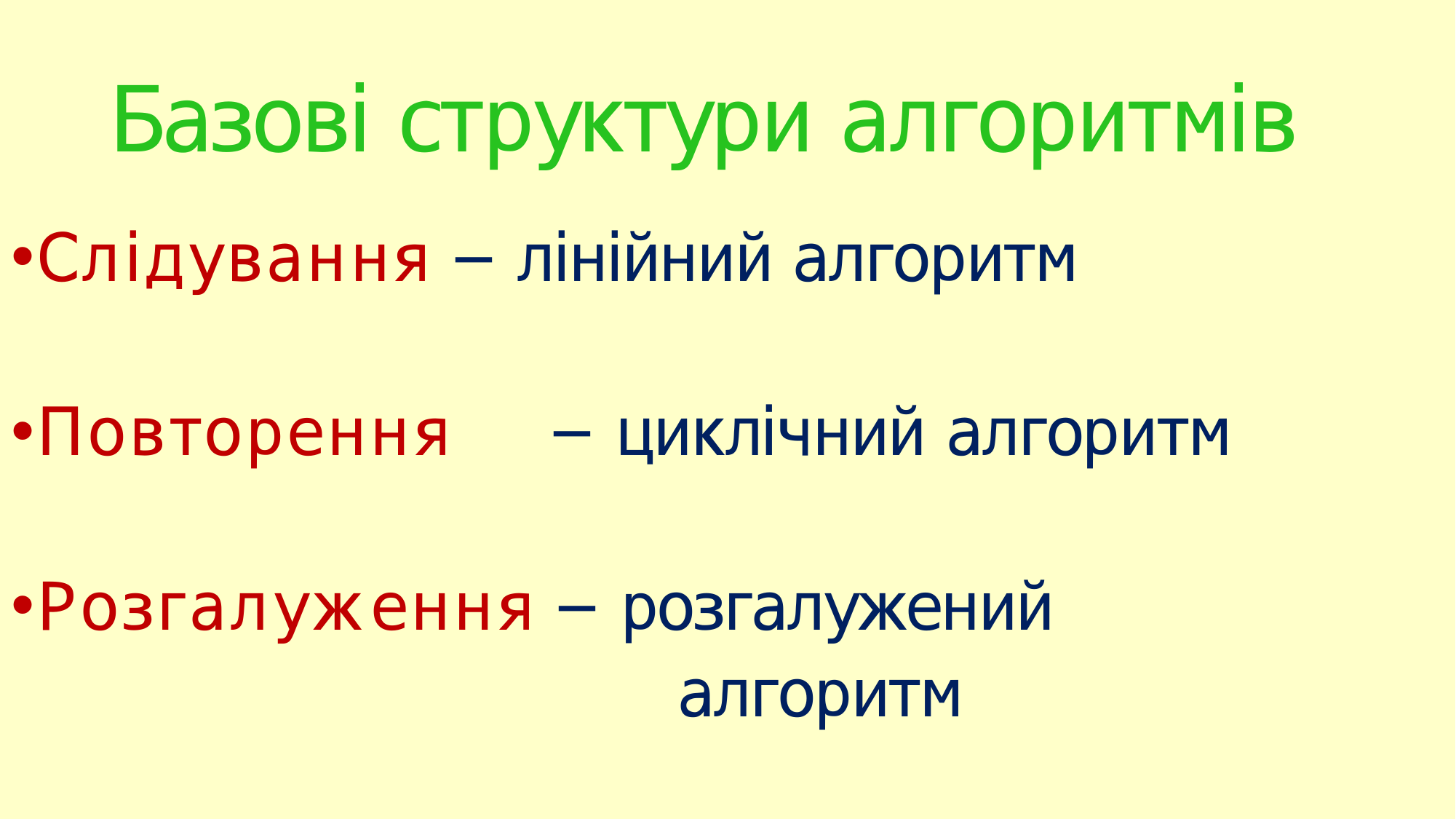

# Базові структури алгоритмів
Слідування – лінійний алгоритм

Повторення     – циклічний алгоритм

Розгалуження – розгалужений
         алгоритм